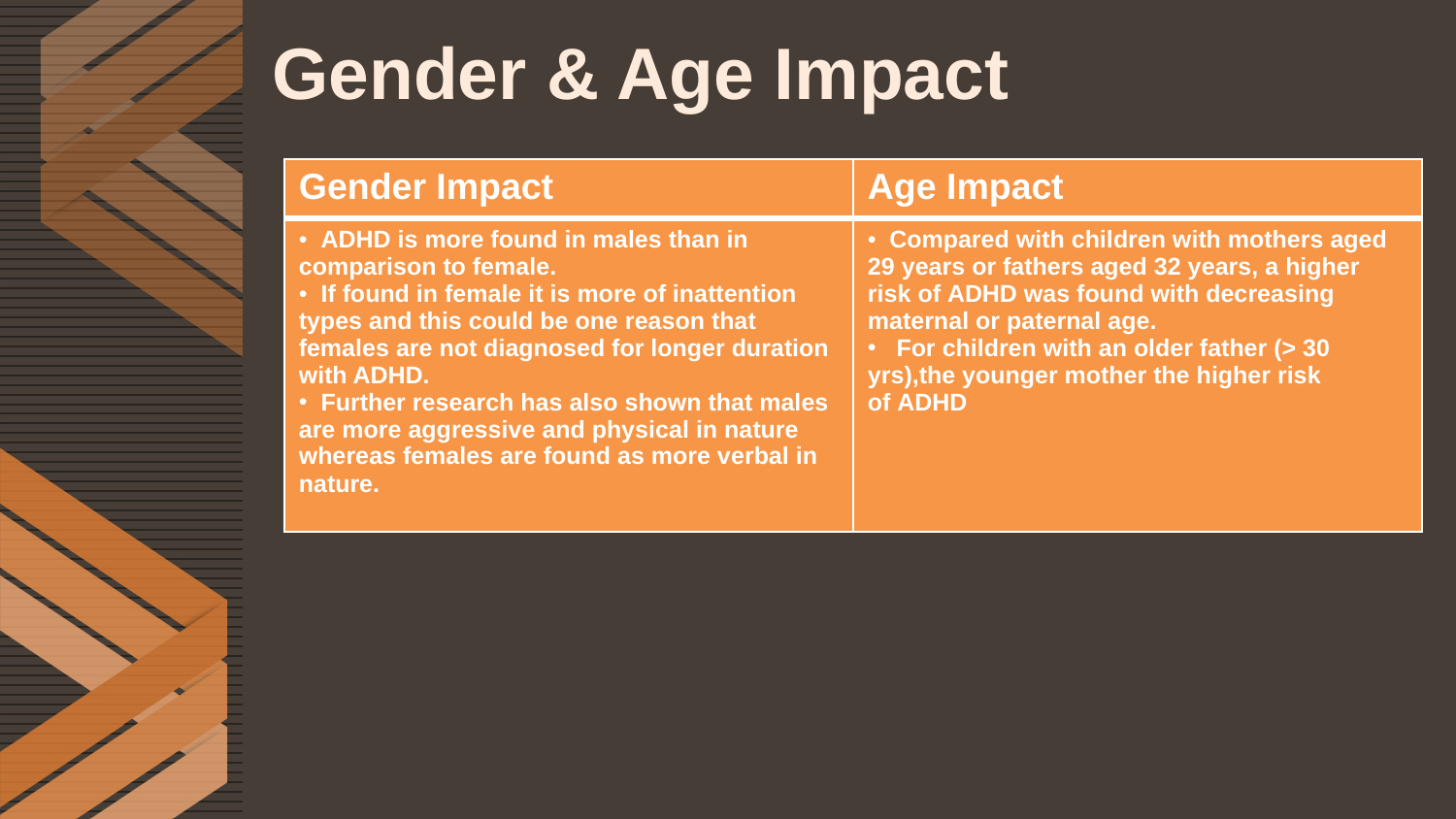

# Gender & Age Impact
| Gender Impact | Age Impact |
| --- | --- |
| ADHD is more found in males than in comparison to female. If found in female it is more of inattention types and this could be one reason that females are not diagnosed for longer duration with ADHD. Further research has also shown that males are more aggressive and physical in nature whereas females are found as more verbal in nature. | Compared with children with mothers aged 29 years or fathers aged 32 years, a higher risk of ADHD was found with decreasing maternal or paternal age. For children with an older father (> 30 yrs),the younger mother the higher risk of ADHD |